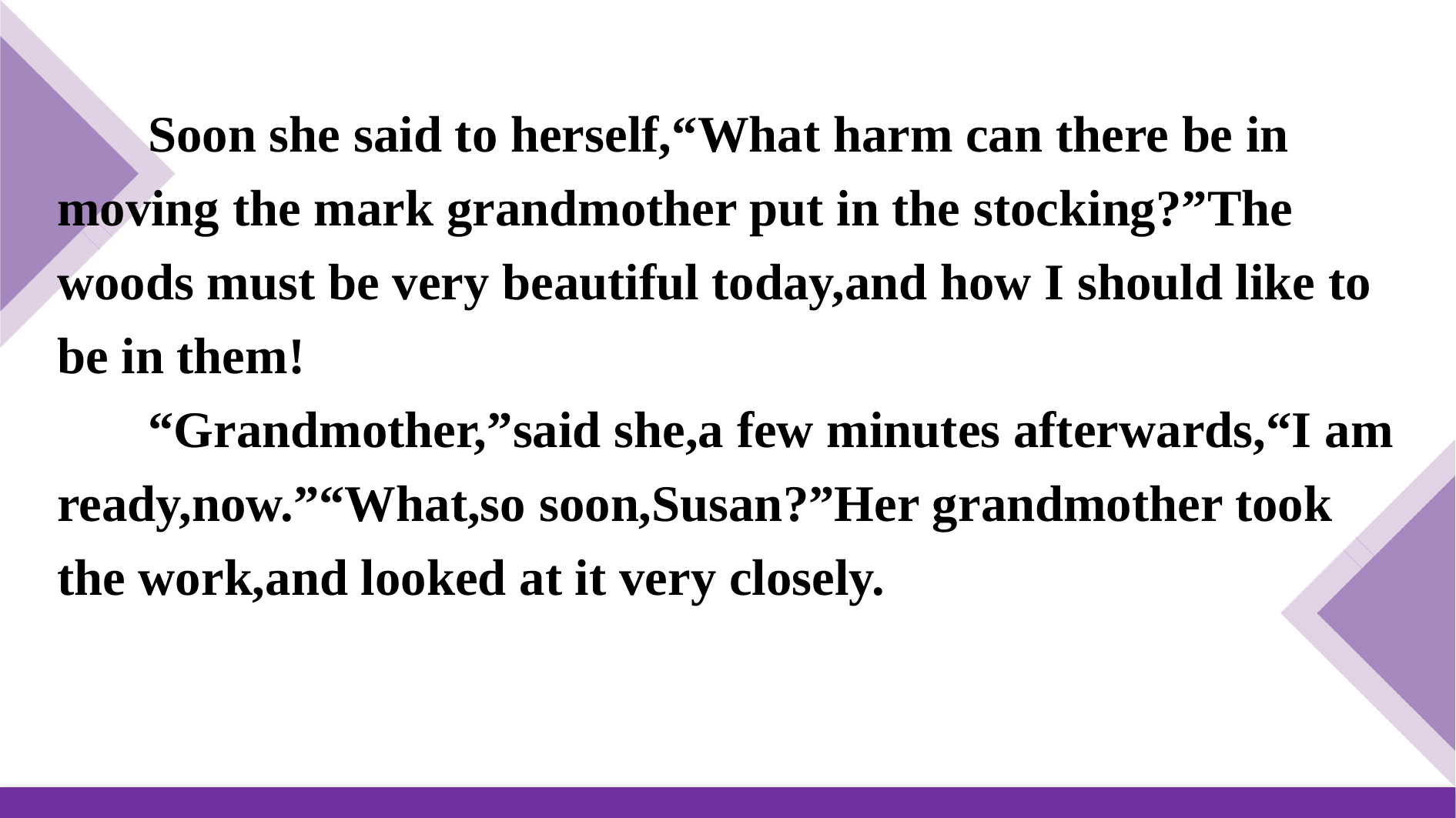

Soon she said to herself,“What harm can there be in moving the mark grandmother put in the stocking?”The woods must be very beautiful today,and how I should like to be in them!
“Grandmother,”said she,a few minutes afterwards,“I am ready,now.”“What,so soon,Susan?”Her grandmother took the work,and looked at it very closely.